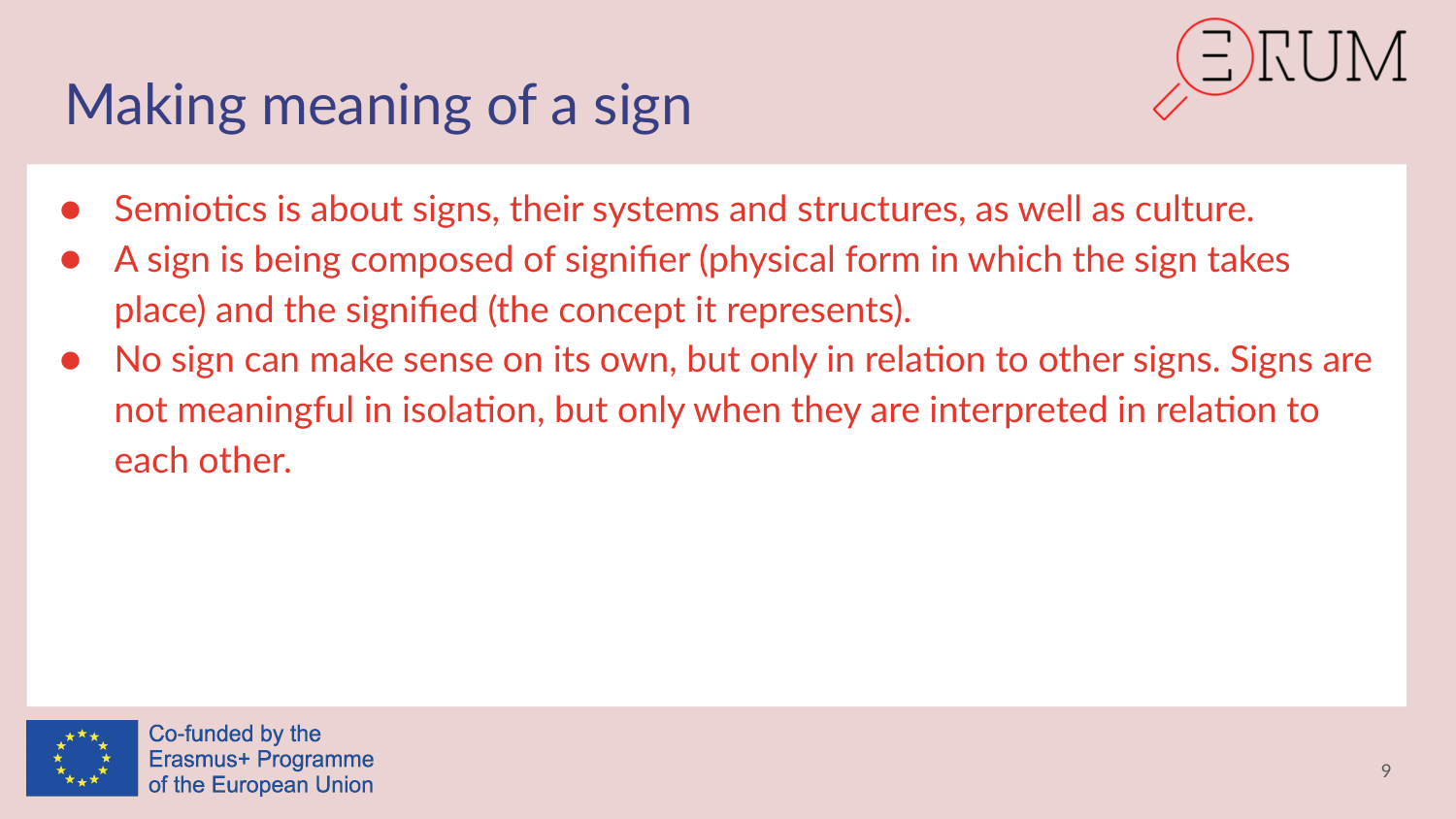

# Making meaning of a sign
Semiotics is about signs, their systems and structures, as well as culture.
A sign is being composed of signifier (physical form in which the sign takes place) and the signified (the concept it represents).
No sign can make sense on its own, but only in relation to other signs. Signs are not meaningful in isolation, but only when they are interpreted in relation to each other.

9